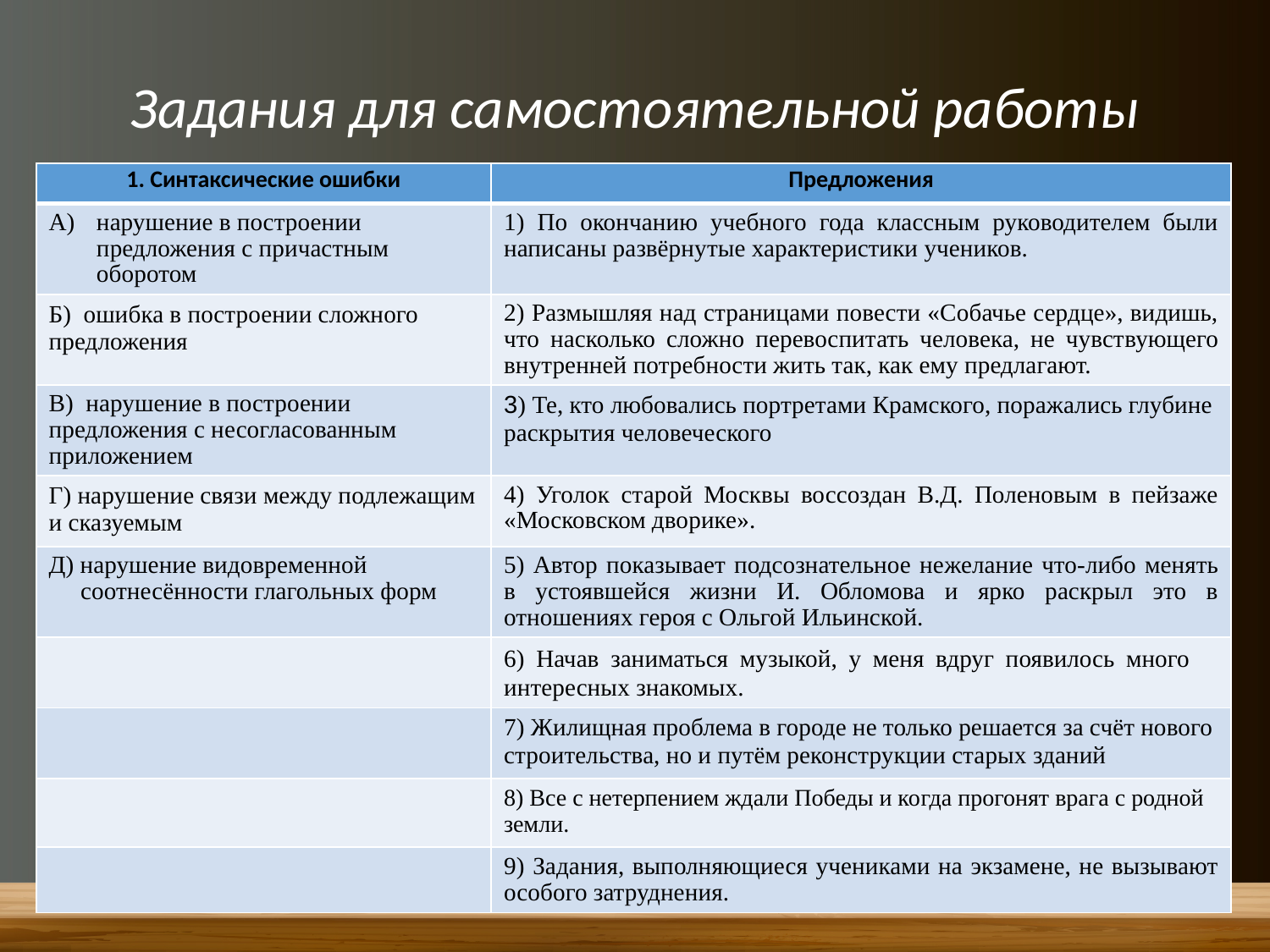

# Задания для самостоятельной работы
| 1. Синтаксические ошибки | Предложения |
| --- | --- |
| нарушение в построении предложения с причастным оборотом | 1) По окончанию учебного года классным руководителем были написаны развёрну­тые характеристики учеников. |
| Б) ошибка в построении сложного предложения | 2) Размышляя над страницами повести «Собачье сердце», видишь, что насколько сложно перевоспитать человека, не чувст­вующего внутренней потребности жить так, как ему предлагают. |
| В) нарушение в построении предложения с несогласованным приложением | 3) Те, кто любовались портретами Крам­ского, поражались глубине раскрытия че­ловеческого |
| Г) нарушение связи между подлежащим и сказуемым | 4) Уголок старой Москвы воссоздан В.Д. Поленовым в пейзаже «Московском дворике». |
| Д) нарушение видовременной соотнесённости глагольных форм | 5) Автор показывает подсознательное не­желание что-либо менять в устоявшейся жизни И. Обломова и ярко раскрыл это в отношениях героя с Ольгой Ильинской. |
|  | 6) Начав заниматься музыкой, у меня вдруг появилось много интересных зна­комых. |
|  | 7) Жилищная проблема в городе не только решается за счёт нового строительства, но и путём реконструкции старых зданий |
|  | 8) Все с нетерпением ждали Победы и ко­гда прогонят врага с родной земли. |
|  | 9) Задания, выполняющиеся учениками на экзамене, не вызывают особого затрудне­ния. |